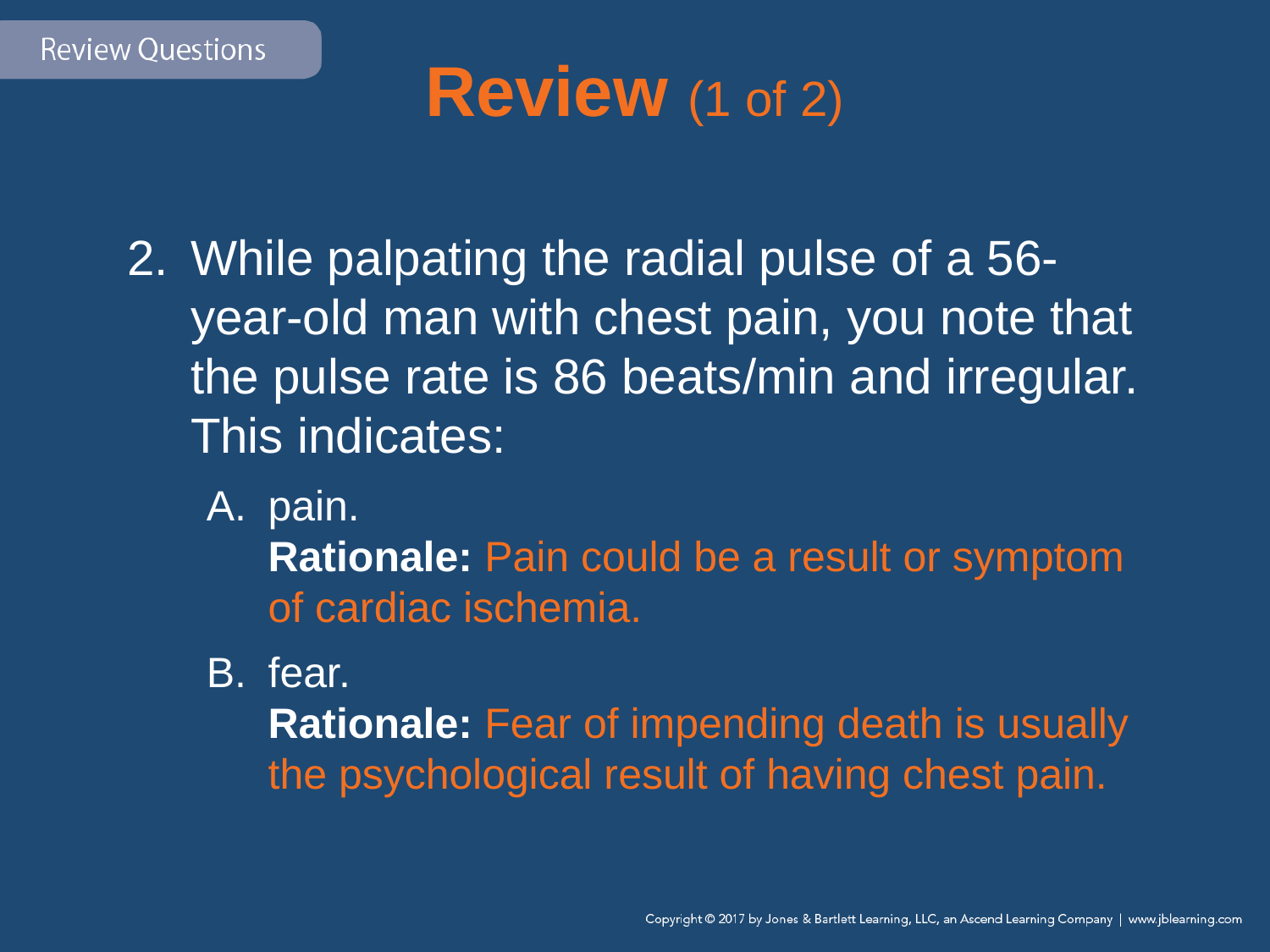

# Review (1 of 2)
While palpating the radial pulse of a 56-year-old man with chest pain, you note that the pulse rate is 86 beats/min and irregular. This indicates:
pain.
Rationale: Pain could be a result or symptom of cardiac ischemia.
fear.
Rationale: Fear of impending death is usually the psychological result of having chest pain.